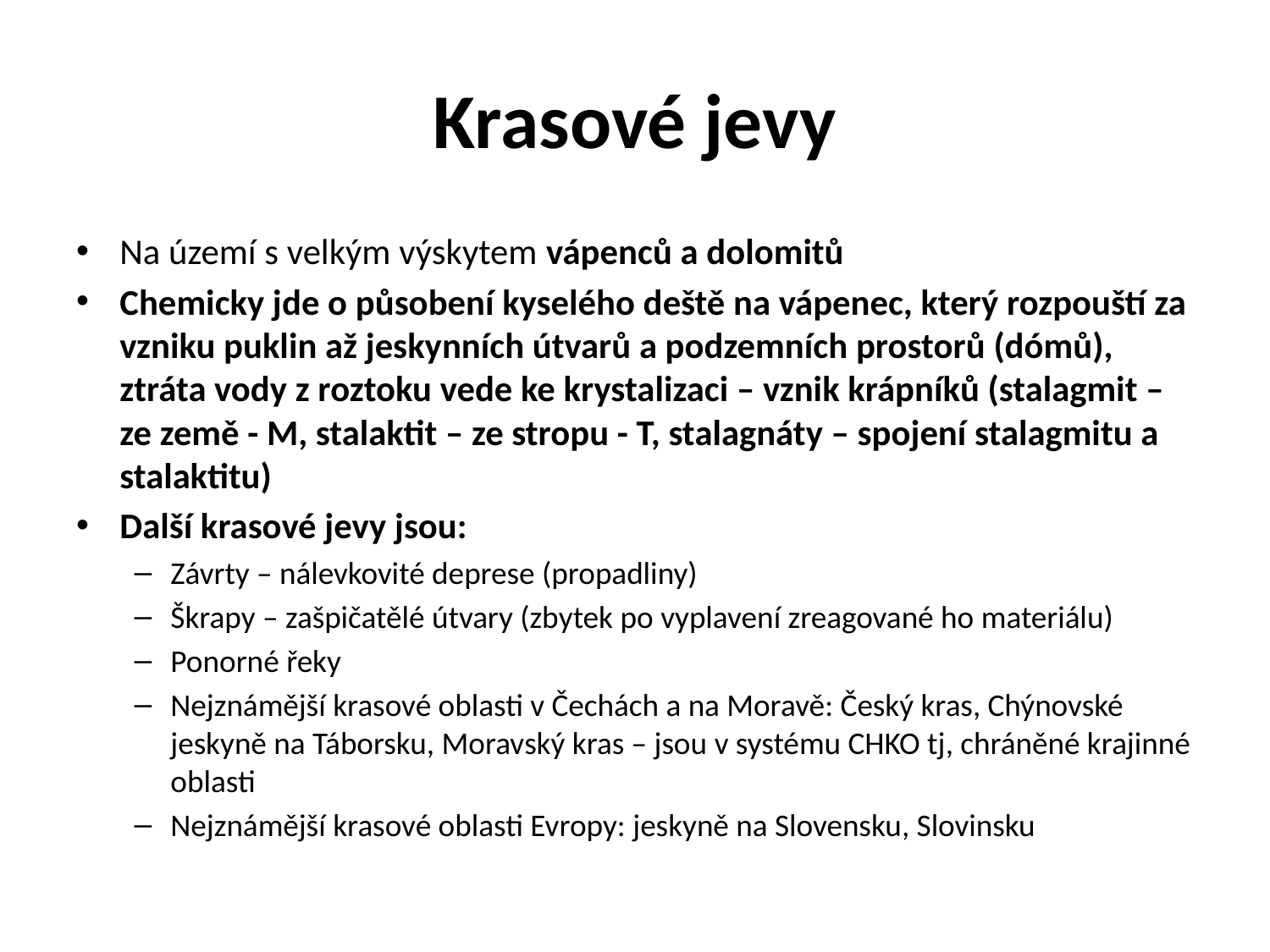

# Krasové jevy
Na území s velkým výskytem vápenců a dolomitů
Chemicky jde o působení kyselého deště na vápenec, který rozpouští za vzniku puklin až jeskynních útvarů a podzemních prostorů (dómů), ztráta vody z roztoku vede ke krystalizaci – vznik krápníků (stalagmit – ze země - M, stalaktit – ze stropu - T, stalagnáty – spojení stalagmitu a stalaktitu)
Další krasové jevy jsou:
Závrty – nálevkovité deprese (propadliny)
Škrapy – zašpičatělé útvary (zbytek po vyplavení zreagované ho materiálu)
Ponorné řeky
Nejznámější krasové oblasti v Čechách a na Moravě: Český kras, Chýnovské jeskyně na Táborsku, Moravský kras – jsou v systému CHKO tj, chráněné krajinné oblasti
Nejznámější krasové oblasti Evropy: jeskyně na Slovensku, Slovinsku